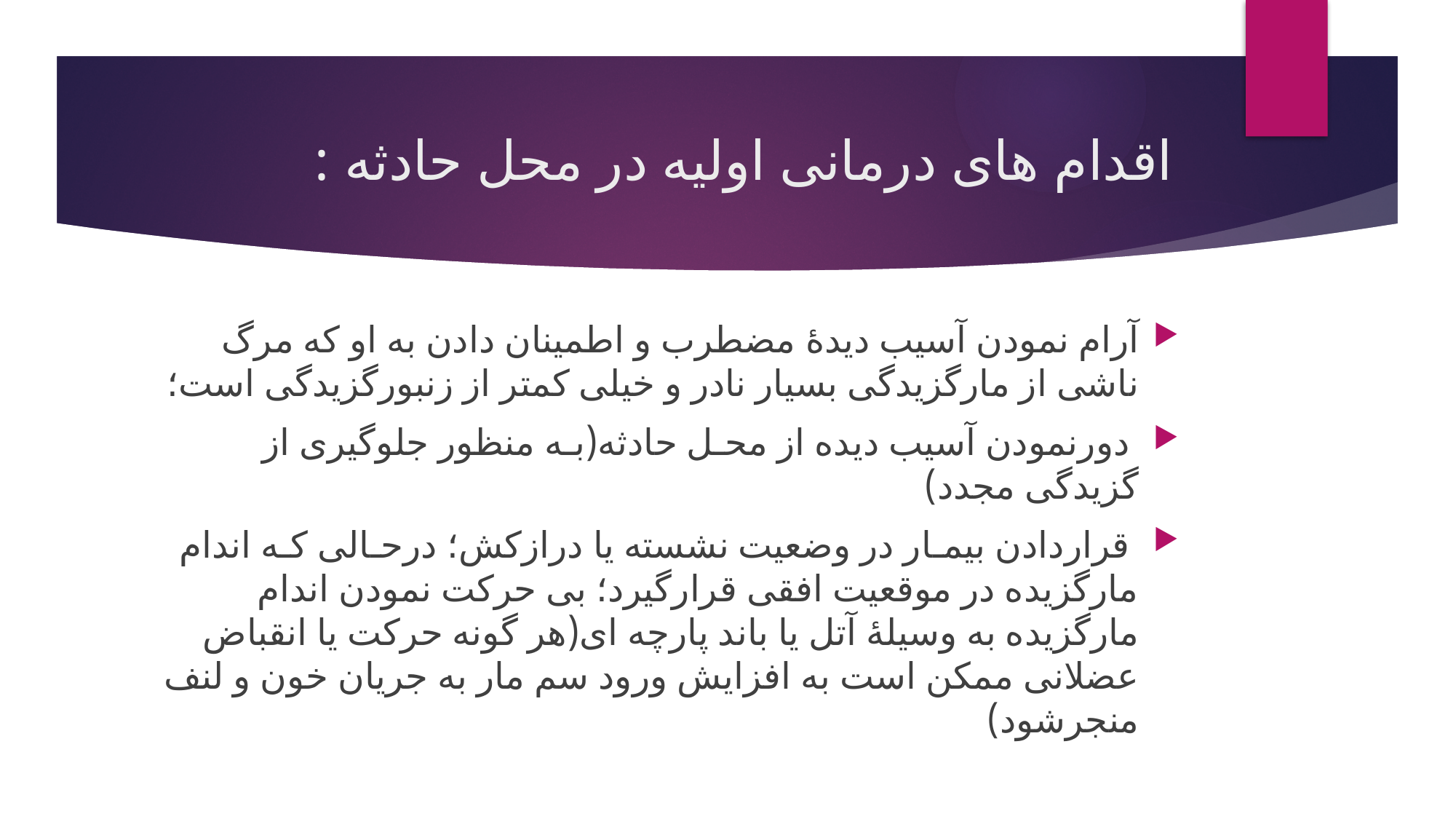

# اقدام های درمانی اولیه در محل حادثه :
آرام نمودن آسیب دیدۀ مضطرب و اطمینان دادن به او که مرگ ناشی از مارگزیدگی بسیار نادر و خیلی کمتر از زنبورگزیدگی است؛
 دورنمودن آسیب دیده از محـل حادثه(بـه منظور جلوگیری از گزیدگی مجدد)
 قراردادن بیمـار در وضعیت نشسته یا درازكش؛ درحـالی کـه اندام مارگزیده در موقعیت افقی قرارگیرد؛ بی حرکت نمودن اندام مارگزیده به وسیلۀ آتل یا باند پارچه ای(هر گونه حرکت یا انقباض عضلانی ممكن است به افزایش ورود سم مار به جریان خون و لنف منجرشود)